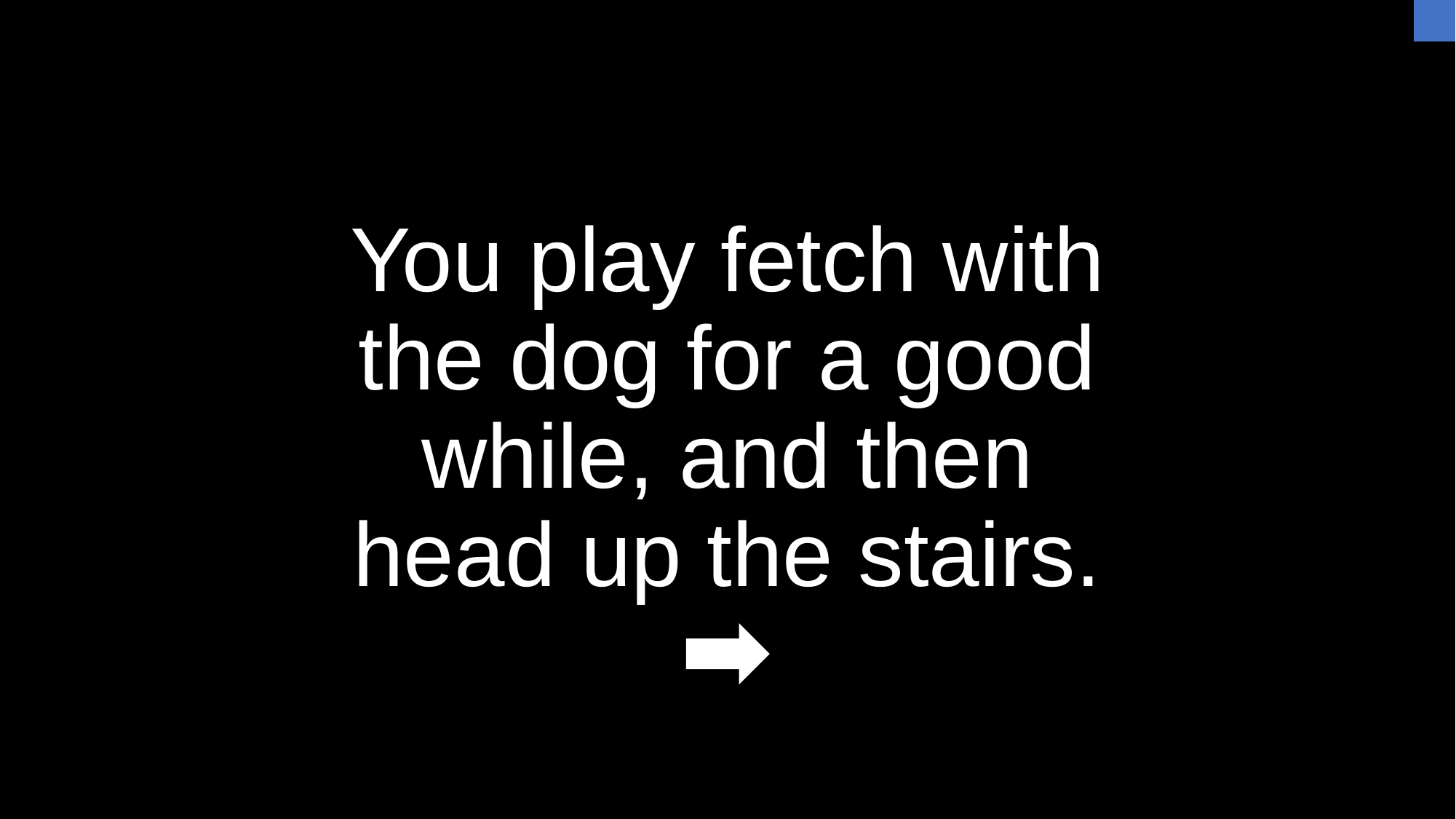

# You play fetch with the dog for a good while, and then head up the stairs.